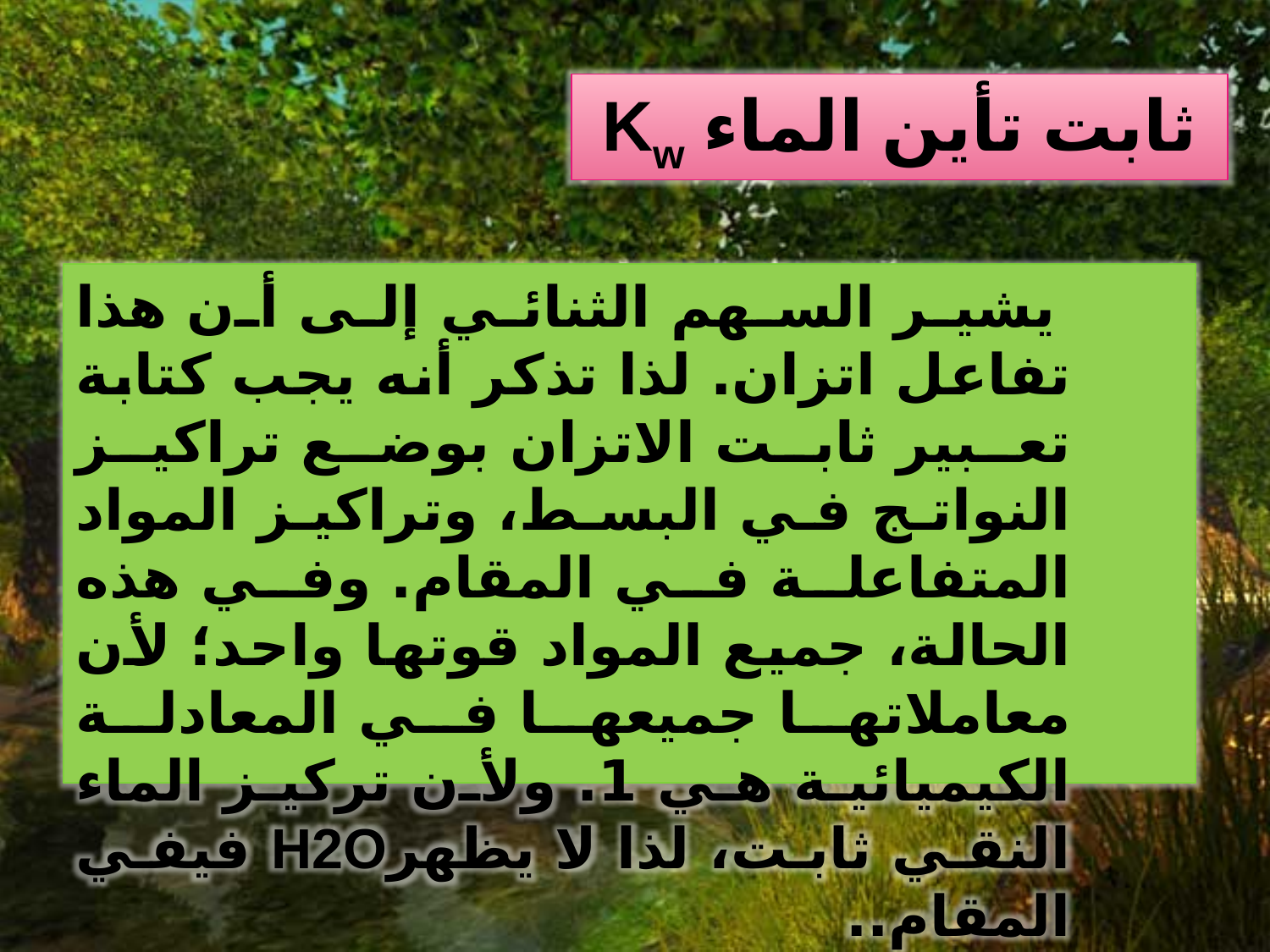

ثابت تأين الماء Kw
      يشير السهم الثنائي إلى أن هذا تفاعل اتزان. لذا تذكر أنه يجب كتابة تعبير ثابت الاتزان بوضع تراكيز النواتج في البسط، وتراكيز المواد المتفاعلة في المقام. وفي هذه الحالة، جميع المواد قوتها واحد؛ لأن معاملاتها جميعها في المعادلة الكيميائية هي 1. ولأن تركيز الماء النقي ثابت، لذا لا يظهرH2O فيفي المقام..